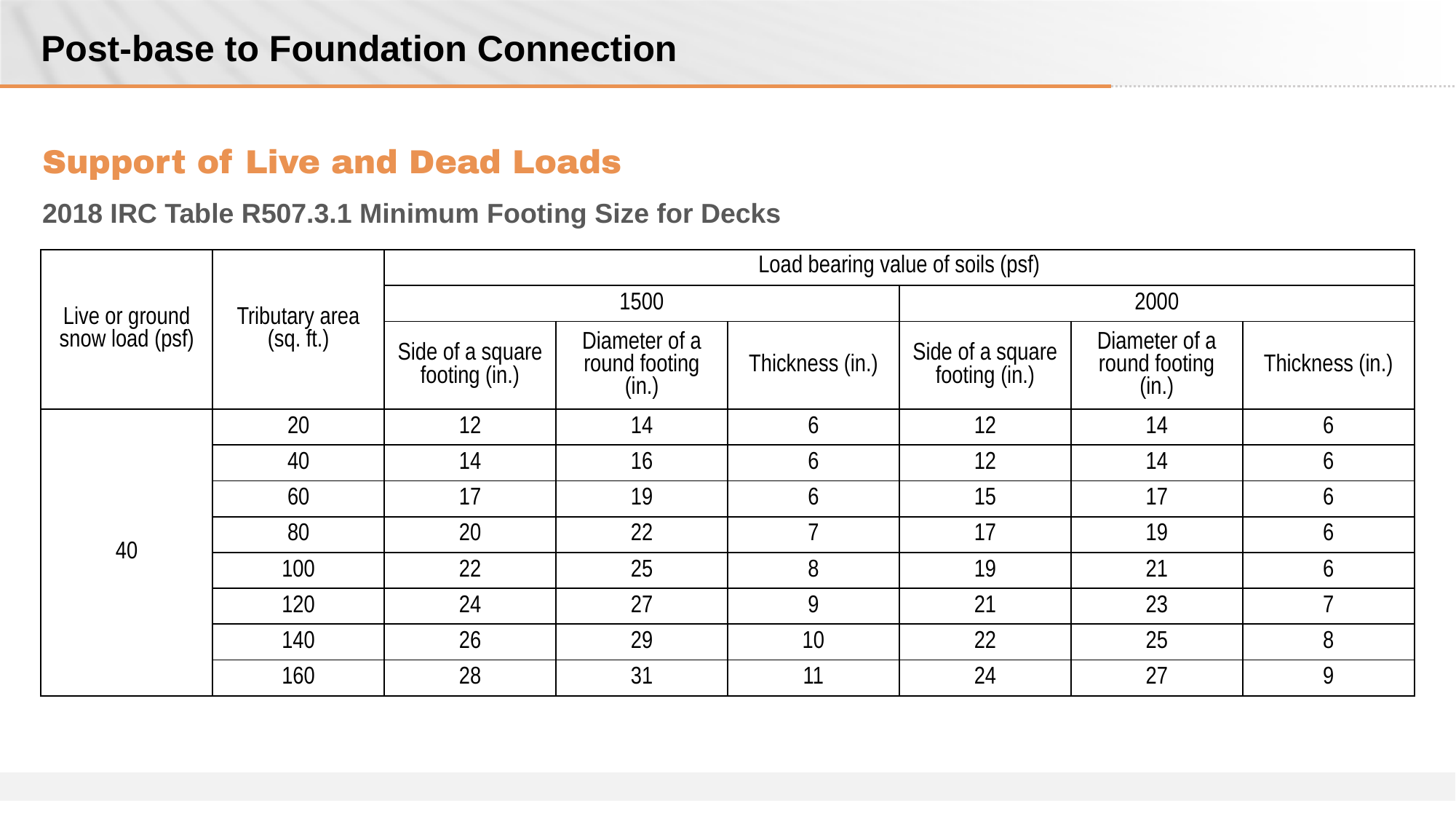

# Post-base to Foundation Connection
Support of Live and Dead Loads
2018 IRC Table R507.3.1 Minimum Footing Size for Decks
| Live or ground snow load (psf) | Tributary area (sq. ft.) | Load bearing value of soils (psf) |  |  |  |  |  |
| --- | --- | --- | --- | --- | --- | --- | --- |
|  |  | 1500 |  |  | 2000 |  |  |
|  |  | Side of a square footing (in.) | Diameter of a round footing (in.) | Thickness (in.) | Side of a square footing (in.) | Diameter of a round footing (in.) | Thickness (in.) |
| 40 | 20 | 12 | 14 | 6 | 12 | 14 | 6 |
|  | 40 | 14 | 16 | 6 | 12 | 14 | 6 |
|  | 60 | 17 | 19 | 6 | 15 | 17 | 6 |
|  | 80 | 20 | 22 | 7 | 17 | 19 | 6 |
|  | 100 | 22 | 25 | 8 | 19 | 21 | 6 |
|  | 120 | 24 | 27 | 9 | 21 | 23 | 7 |
|  | 140 | 26 | 29 | 10 | 22 | 25 | 8 |
|  | 160 | 28 | 31 | 11 | 24 | 27 | 9 |